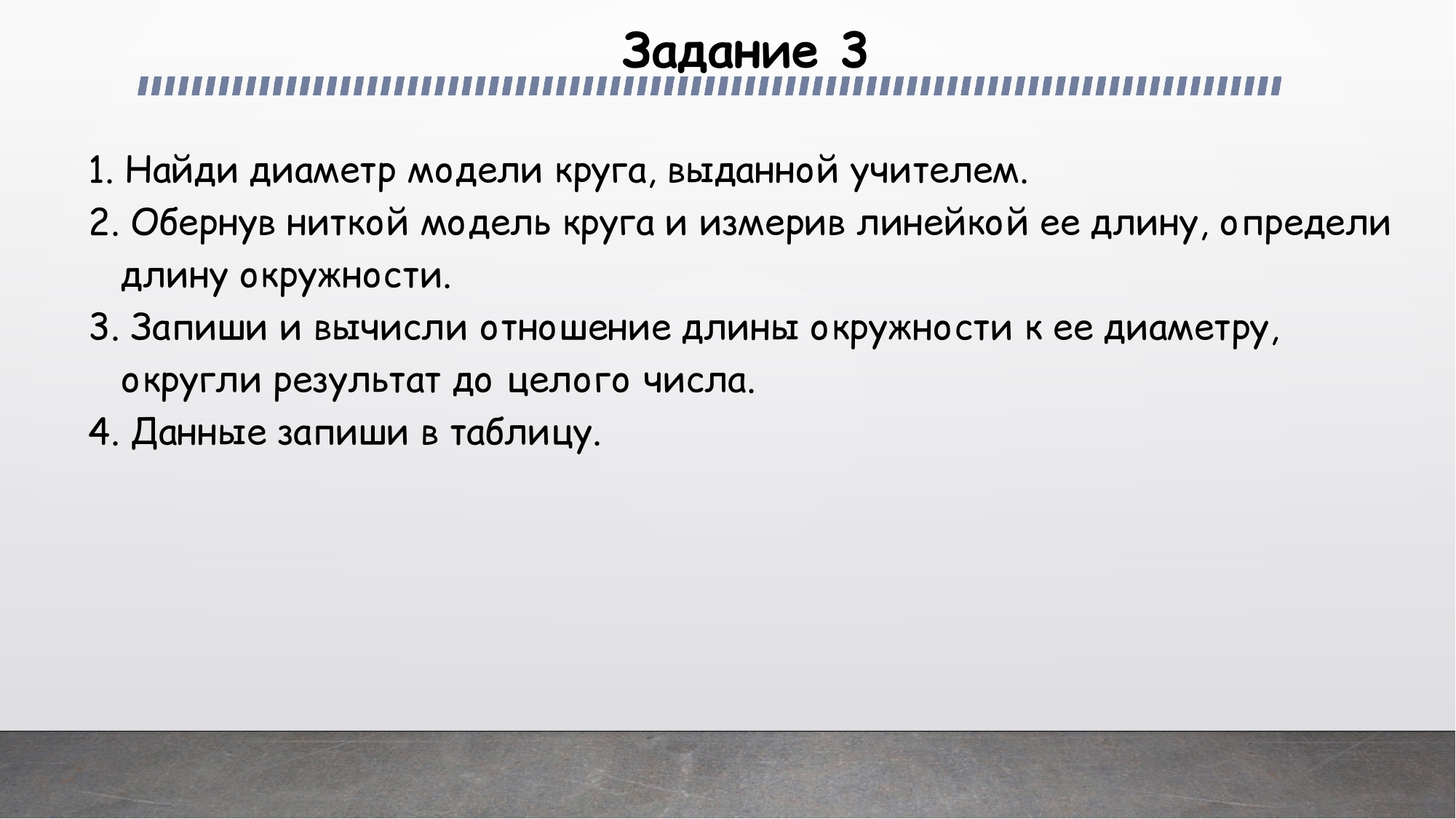

Задание 3
1. Найди диаметр модели круга, выданной учителем.
2. Обернув ниткой модель круга и измерив линейкой ее длину, определи
   длину окружности.
3. Запиши и вычисли отношение длины окружности к ее диаметру,
   округли результат до целого числа.
4. Данные запиши в таблицу.